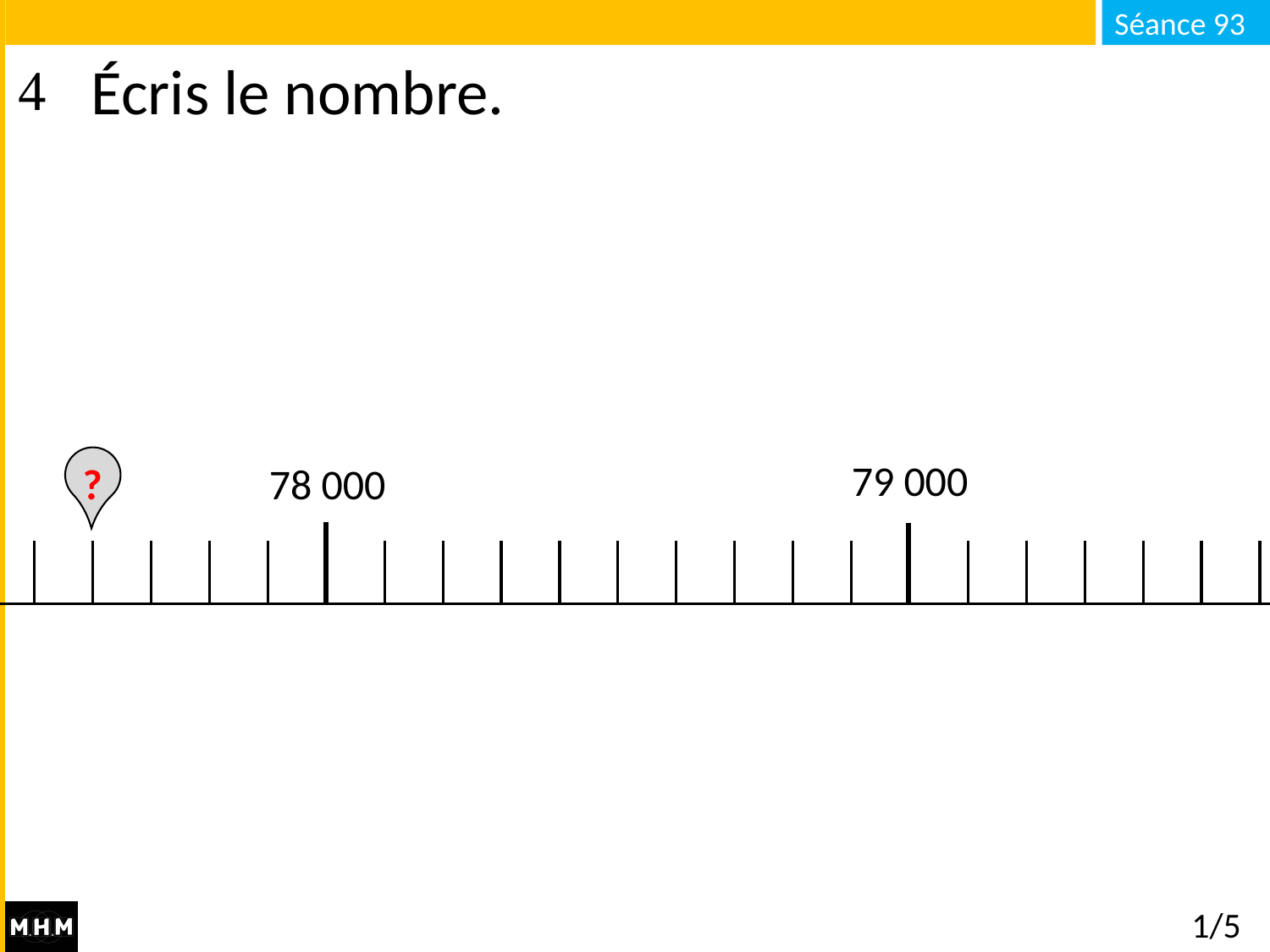

# Écris le nombre.

79 000
78 000
?
1/5